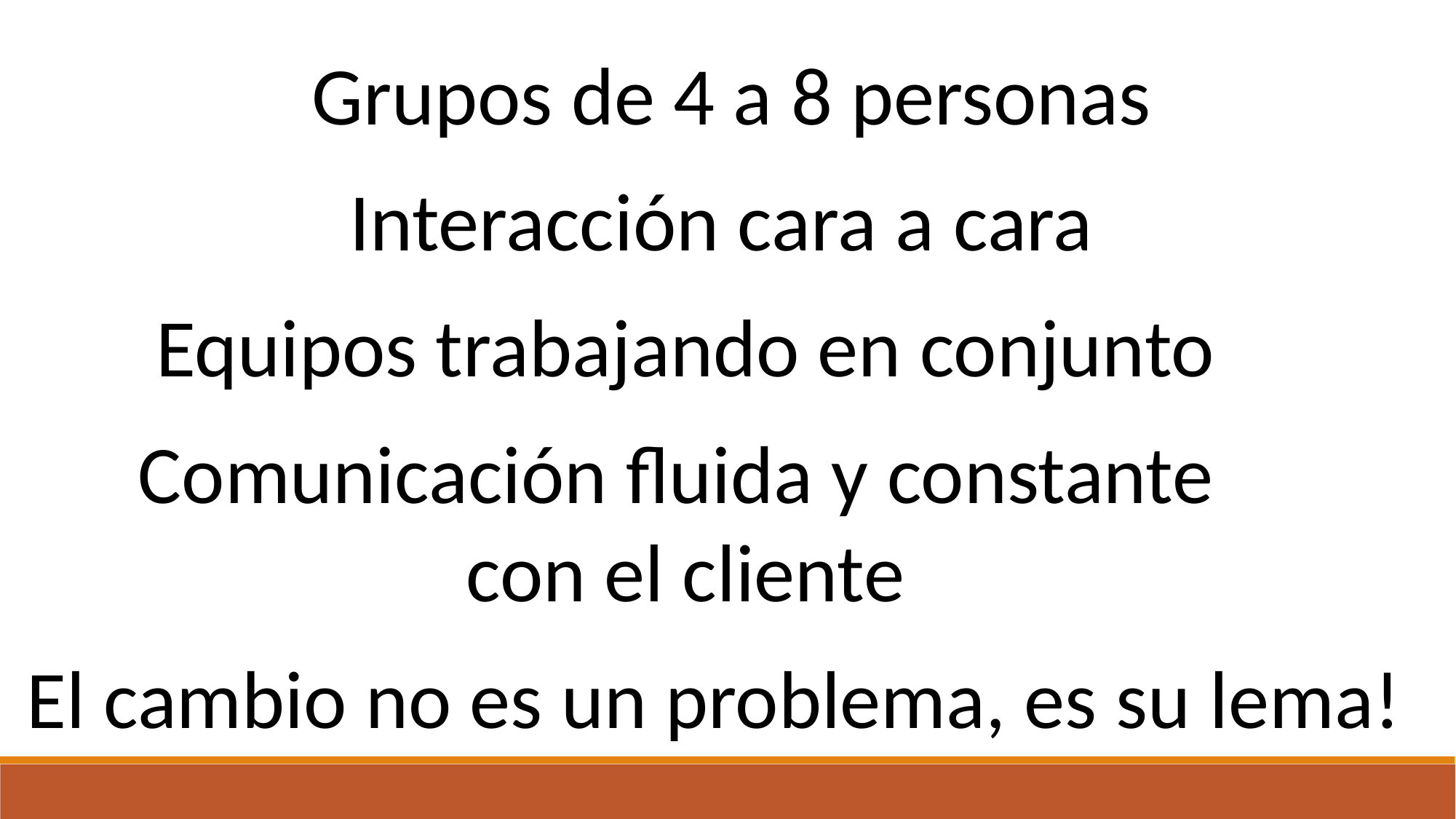

Grupos de 4 a 8 personas
Interacción cara a cara
Equipos trabajando en conjunto
Comunicación fluida y constante
con el cliente
El cambio no es un problema, es su lema!